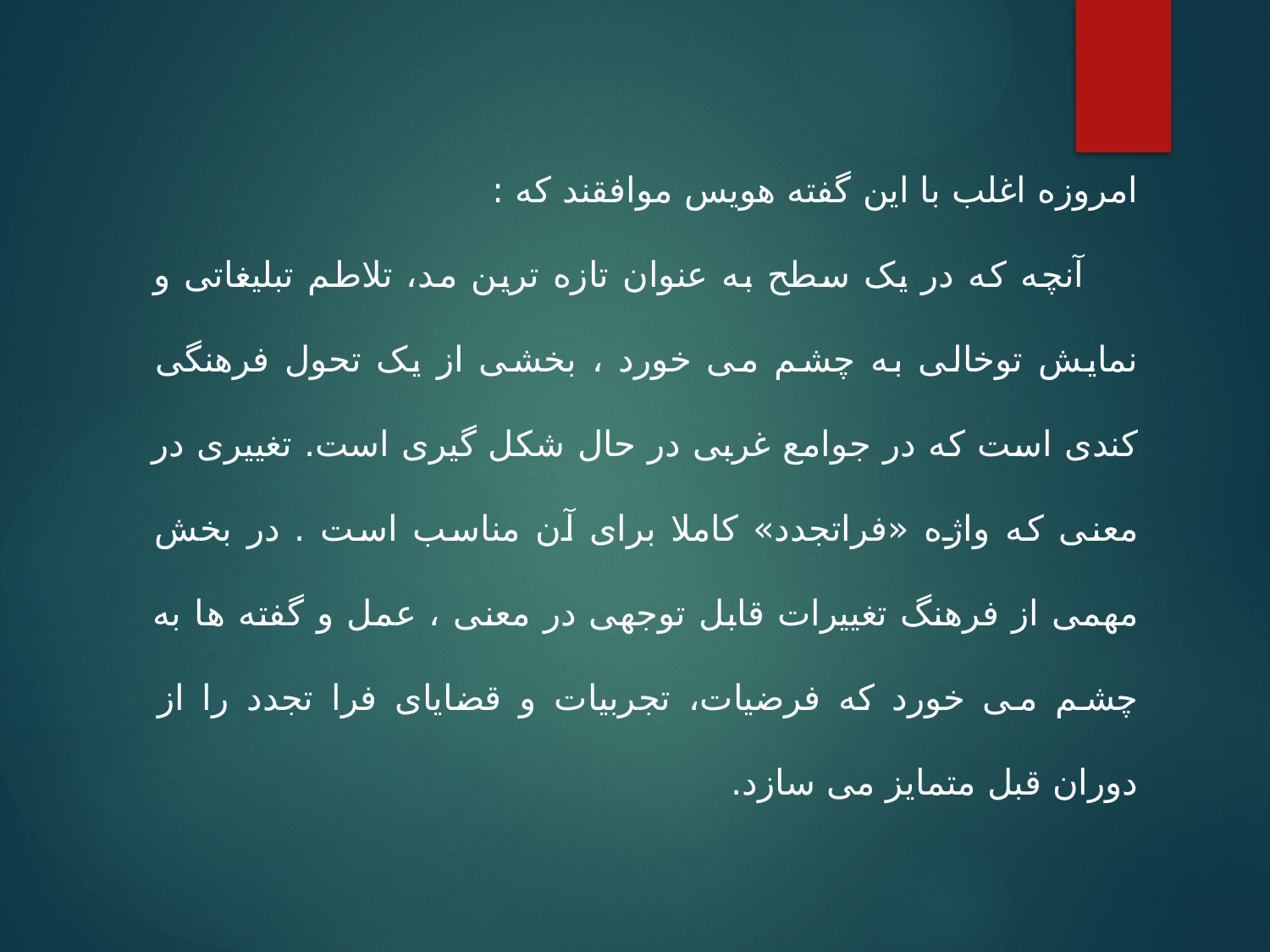

امروزه اغلب با این گفته هویس موافقند که :
    آنچه که در یک سطح به عنوان تازه ترین مد، تلاطم تبلیغاتی و نمایش توخالی به چشم می خورد ، بخشی از یک تحول فرهنگی کندی است که در جوامع غربی در حال شکل گیری است. تغییری در معنی که واژه «فراتجدد» کاملا برای آن مناسب است . در بخش مهمی از فرهنگ تغییرات قابل توجهی در معنی ، عمل و گفته ها به چشم می خورد که فرضیات، تجربیات و قضایای فرا تجدد را از دوران قبل متمایز می سازد.